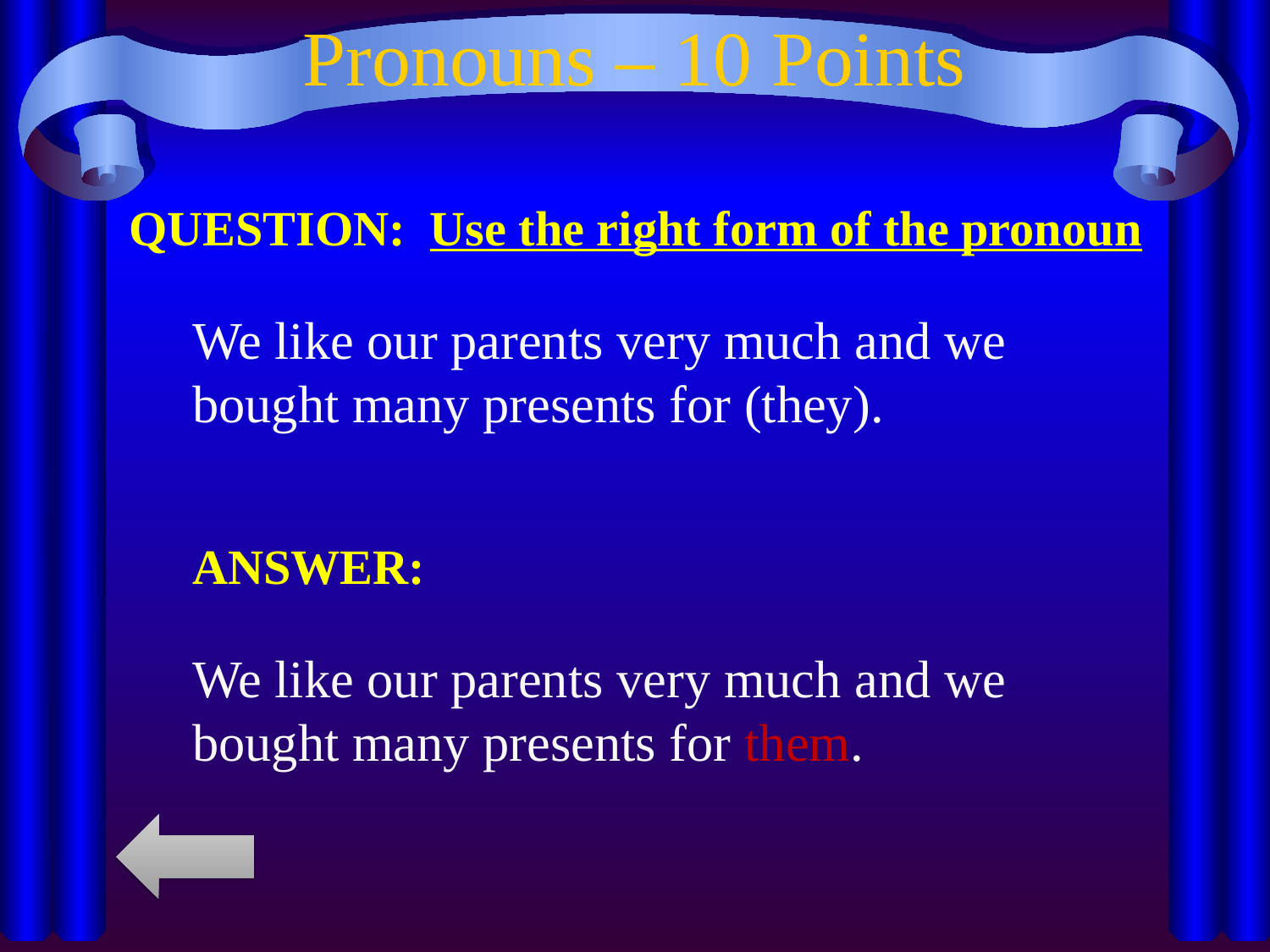

# Pronouns – 10 Points
QUESTION:  Use the right form of the pronoun

We like our parents very much and we bought many presents for (they).

ANSWER:

We like our parents very much and we bought many presents for them.